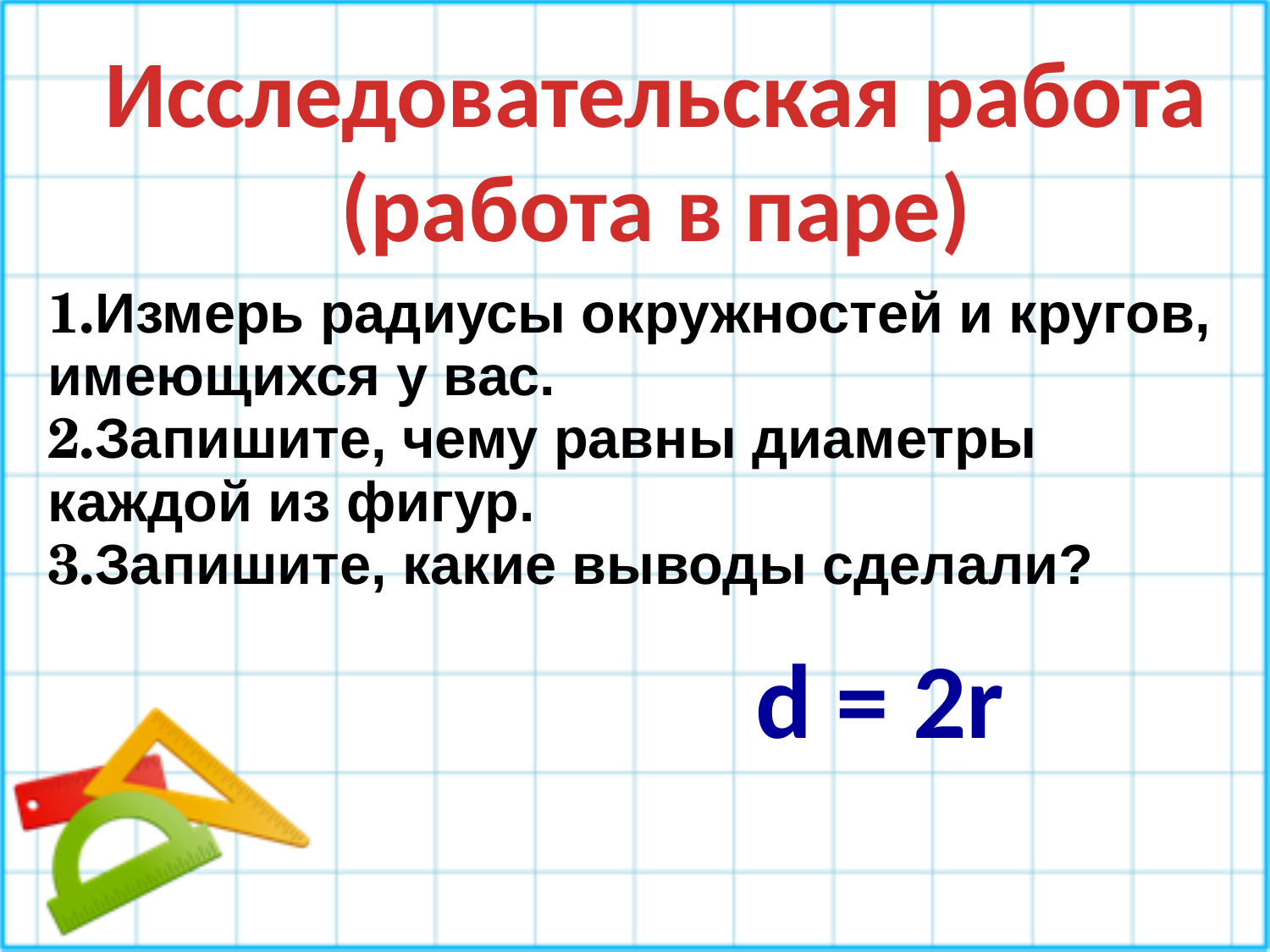

Исследовательская работа
(работа в паре)
Измерь радиусы окружностей и кругов, имеющихся у вас.
Запишите, чему равны диаметры каждой из фигур.
Запишите, какие выводы сделали?

d = 2r